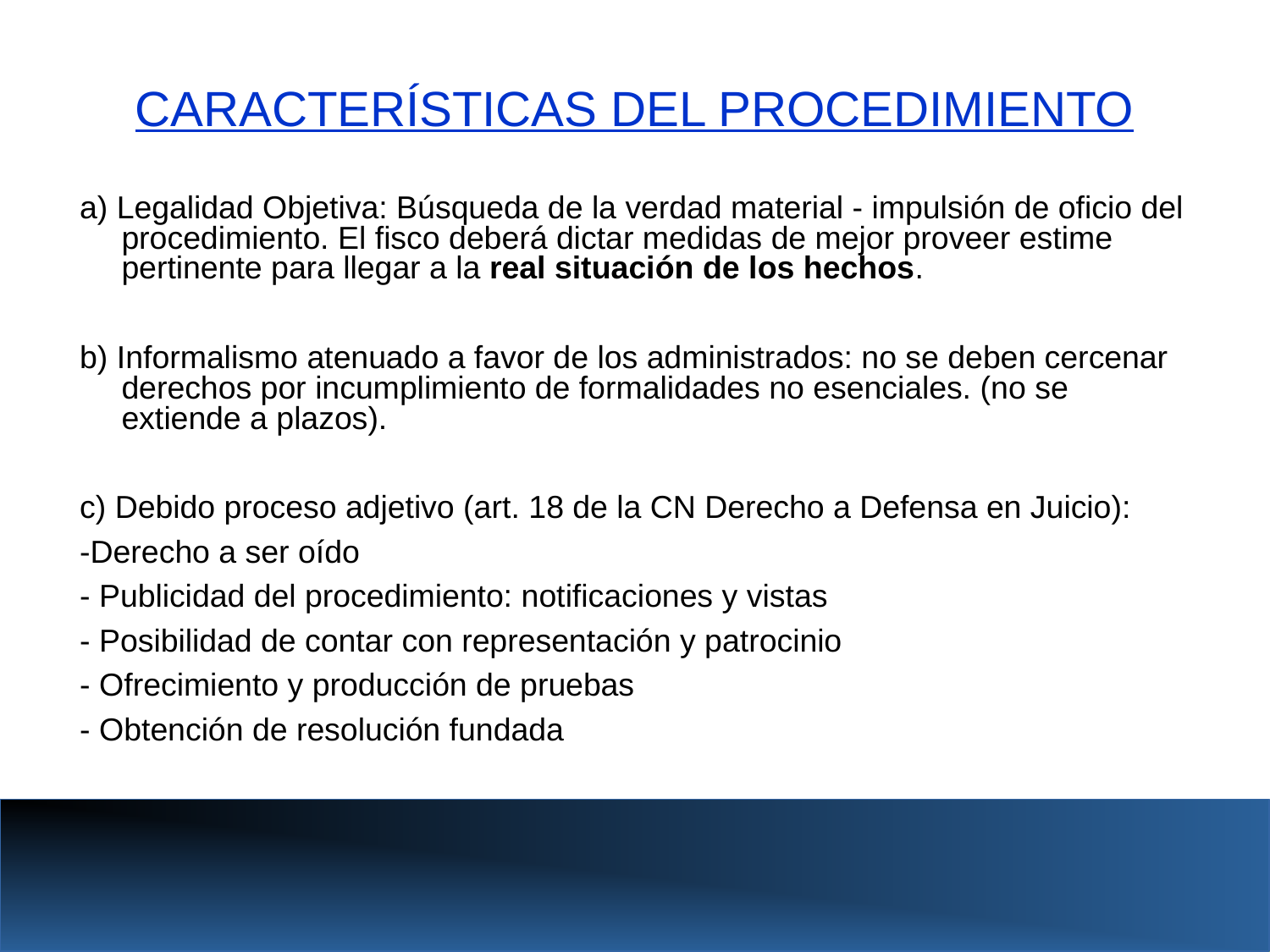

CARACTERÍSTICAS DEL PROCEDIMIENTO

a) Legalidad Objetiva: Búsqueda de la verdad material - impulsión de oficio del procedimiento. El fisco deberá dictar medidas de mejor proveer estime pertinente para llegar a la real situación de los hechos.

b) Informalismo atenuado a favor de los administrados: no se deben cercenar derechos por incumplimiento de formalidades no esenciales. (no se extiende a plazos).

c) Debido proceso adjetivo (art. 18 de la CN Derecho a Defensa en Juicio):
-Derecho a ser oído
- Publicidad del procedimiento: notificaciones y vistas
- Posibilidad de contar con representación y patrocinio
- Ofrecimiento y producción de pruebas
- Obtención de resolución fundada